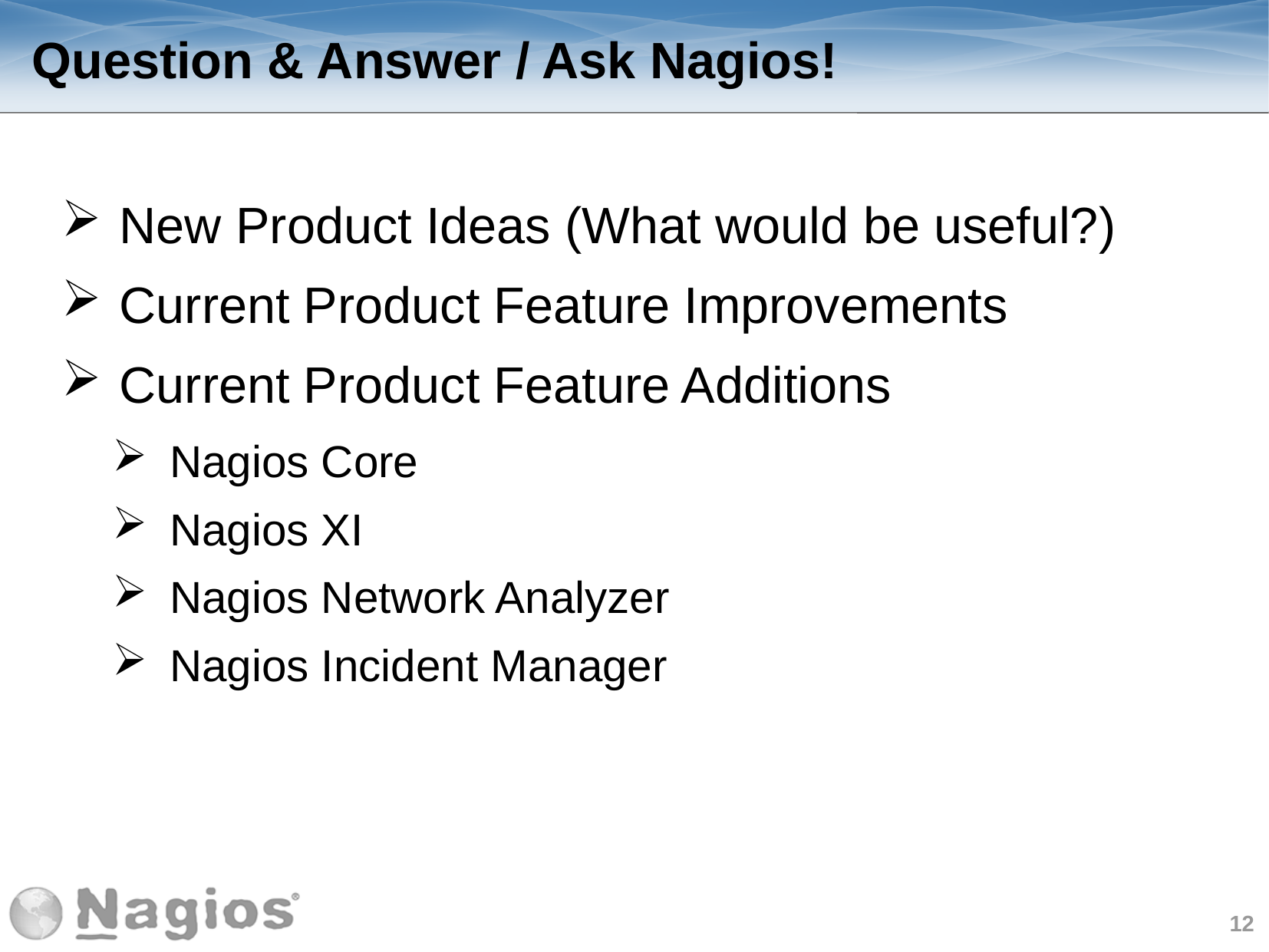

Question & Answer / Ask Nagios!
New Product Ideas (What would be useful?)
Current Product Feature Improvements
Current Product Feature Additions
Nagios Core
Nagios XI
Nagios Network Analyzer
Nagios Incident Manager

12